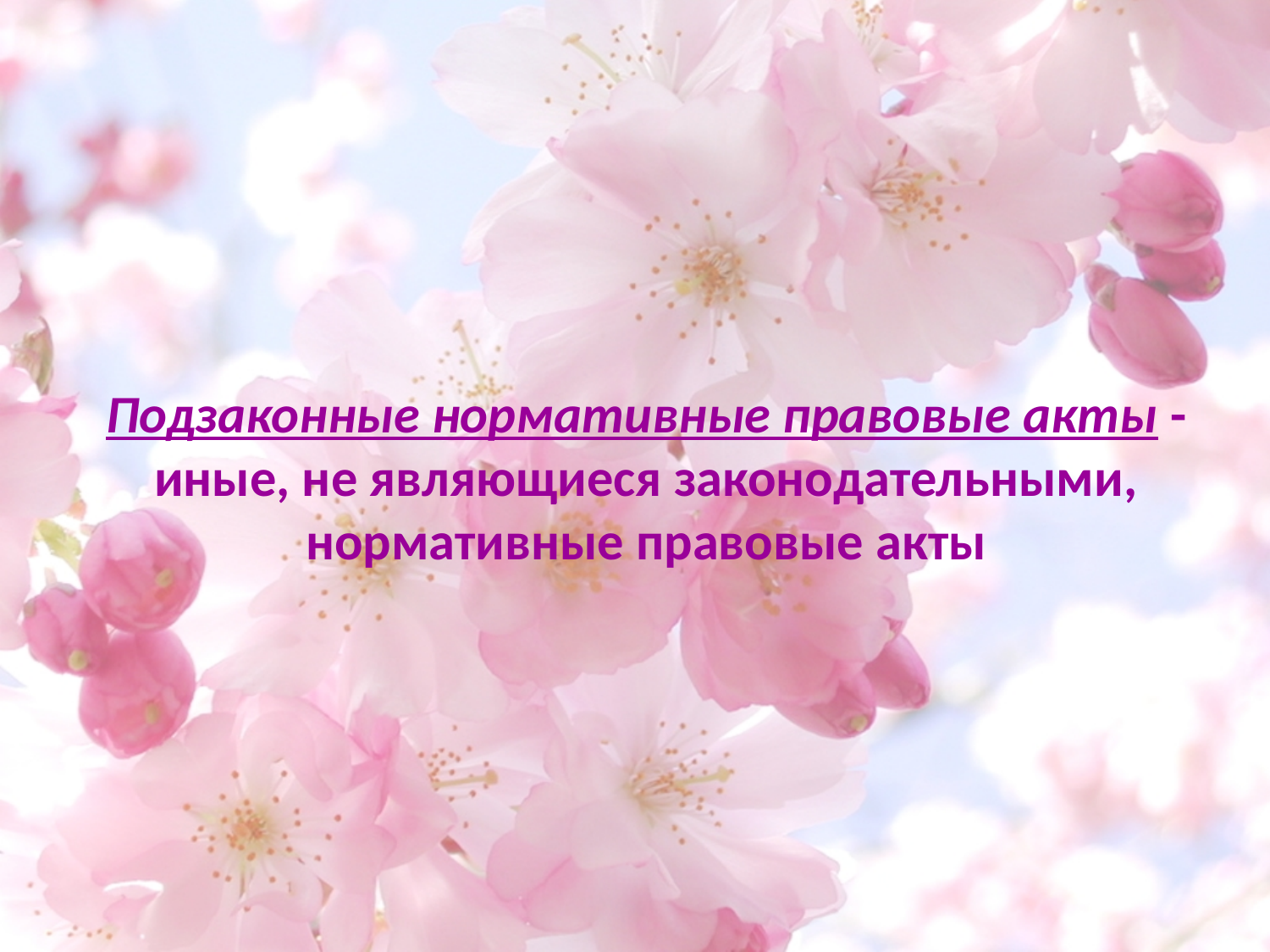

# Подзаконные нормативные правовые акты - иные, не являющиеся законодательными, нормативные правовые акты